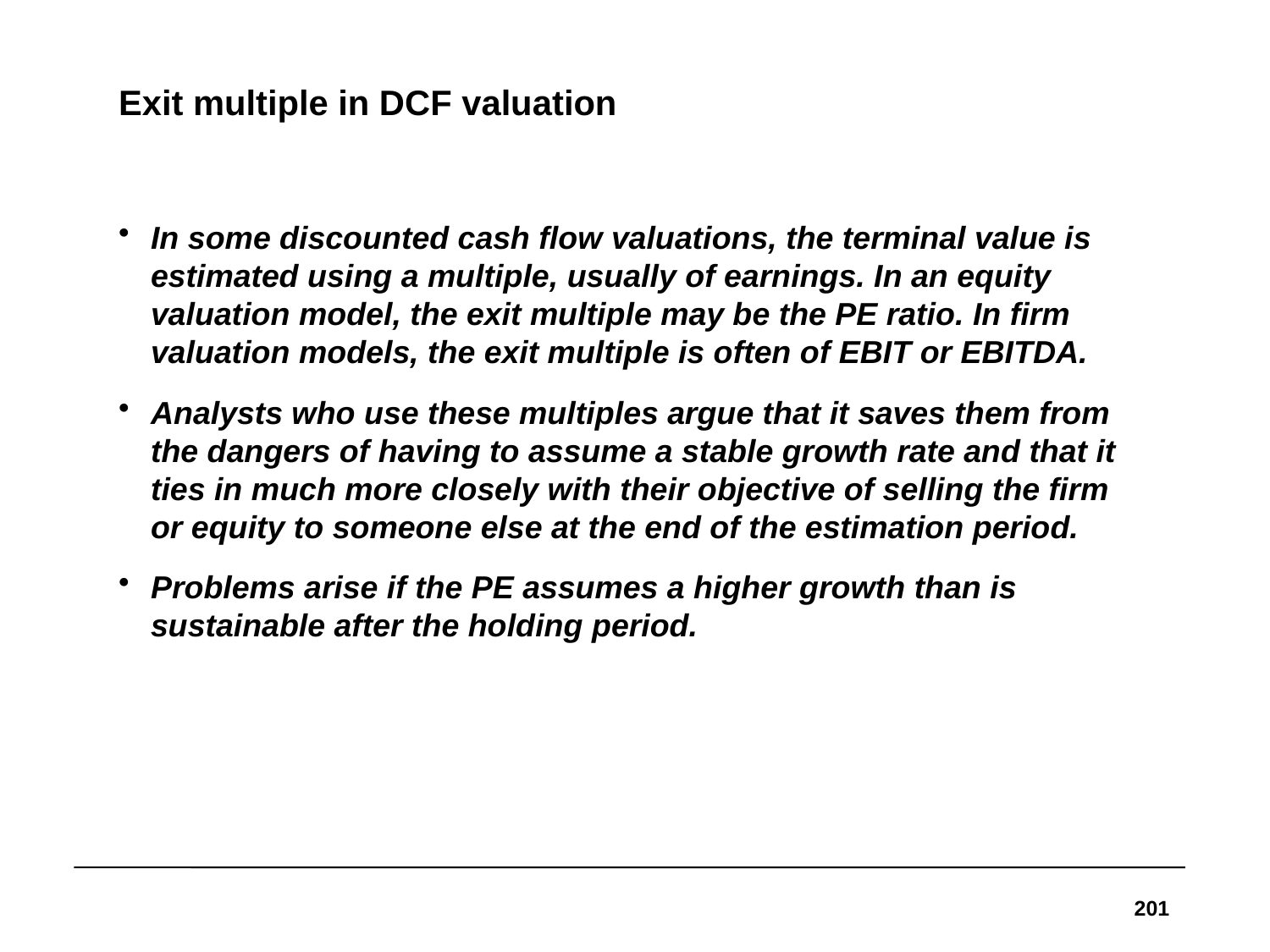

# Exit multiple in DCF valuation
In some discounted cash flow valuations, the terminal value is estimated using a multiple, usually of earnings. In an equity valuation model, the exit multiple may be the PE ratio. In firm valuation models, the exit multiple is often of EBIT or EBITDA.
Analysts who use these multiples argue that it saves them from the dangers of having to assume a stable growth rate and that it ties in much more closely with their objective of selling the firm or equity to someone else at the end of the estimation period.
Problems arise if the PE assumes a higher growth than is sustainable after the holding period.